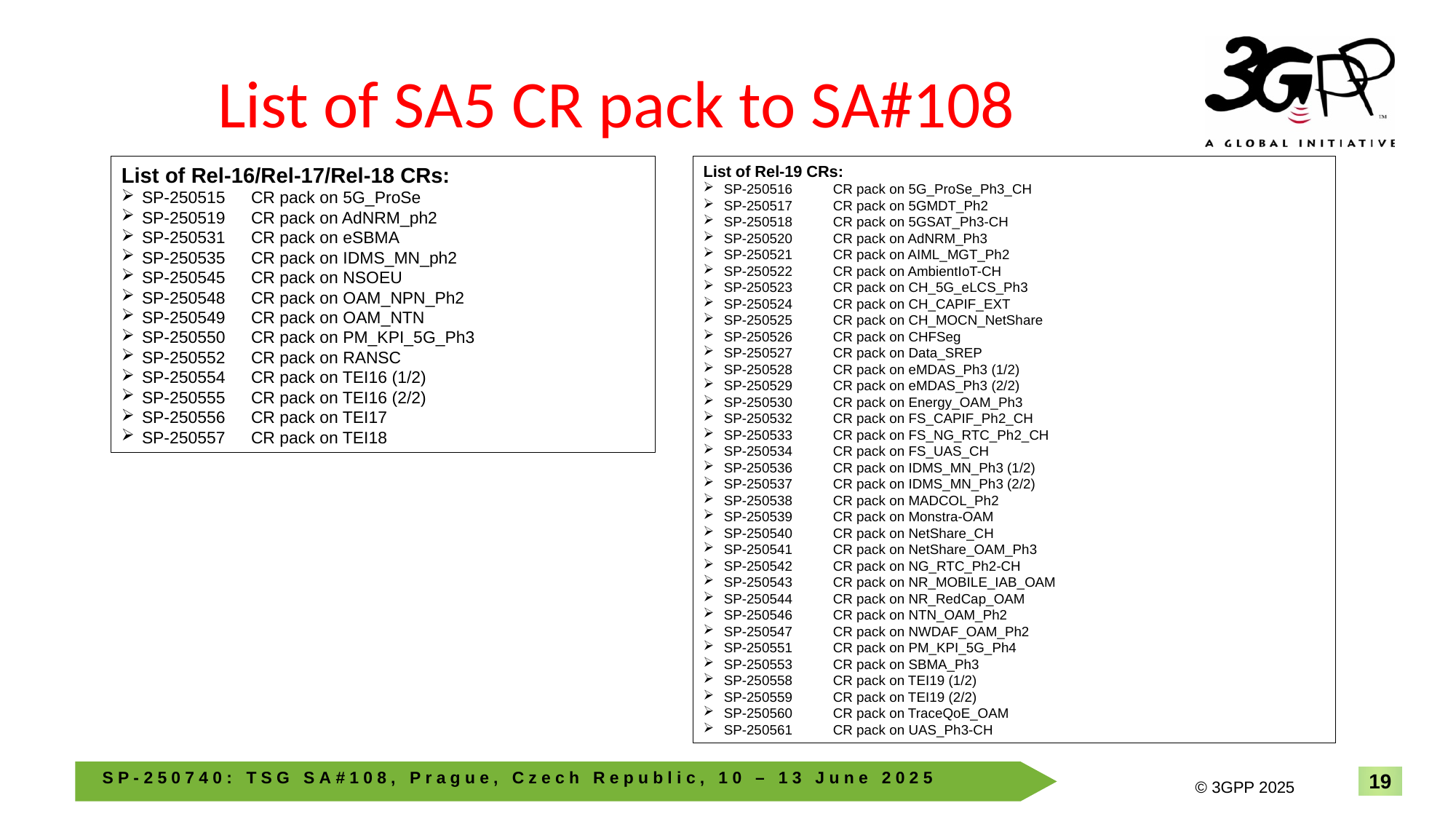

# List of SA5 CR pack to SA#108
List of Rel-16/Rel-17/Rel-18 CRs:
SP-250515	CR pack on 5G_ProSe
SP-250519	CR pack on AdNRM_ph2
SP-250531	CR pack on eSBMA
SP-250535	CR pack on IDMS_MN_ph2
SP-250545	CR pack on NSOEU
SP-250548	CR pack on OAM_NPN_Ph2
SP-250549	CR pack on OAM_NTN
SP-250550	CR pack on PM_KPI_5G_Ph3
SP-250552	CR pack on RANSC
SP-250554	CR pack on TEI16 (1/2)
SP-250555	CR pack on TEI16 (2/2)
SP-250556	CR pack on TEI17
SP-250557	CR pack on TEI18
List of Rel-19 CRs:
SP-250516	CR pack on 5G_ProSe_Ph3_CH
SP-250517	CR pack on 5GMDT_Ph2
SP-250518	CR pack on 5GSAT_Ph3-CH
SP-250520	CR pack on AdNRM_Ph3
SP-250521	CR pack on AIML_MGT_Ph2
SP-250522	CR pack on AmbientIoT-CH
SP-250523	CR pack on CH_5G_eLCS_Ph3
SP-250524	CR pack on CH_CAPIF_EXT
SP-250525	CR pack on CH_MOCN_NetShare
SP-250526	CR pack on CHFSeg
SP-250527	CR pack on Data_SREP
SP-250528	CR pack on eMDAS_Ph3 (1/2)
SP-250529	CR pack on eMDAS_Ph3 (2/2)
SP-250530	CR pack on Energy_OAM_Ph3
SP-250532	CR pack on FS_CAPIF_Ph2_CH
SP-250533	CR pack on FS_NG_RTC_Ph2_CH
SP-250534	CR pack on FS_UAS_CH
SP-250536	CR pack on IDMS_MN_Ph3 (1/2)
SP-250537	CR pack on IDMS_MN_Ph3 (2/2)
SP-250538	CR pack on MADCOL_Ph2
SP-250539	CR pack on Monstra-OAM
SP-250540	CR pack on NetShare_CH
SP-250541	CR pack on NetShare_OAM_Ph3
SP-250542	CR pack on NG_RTC_Ph2-CH
SP-250543	CR pack on NR_MOBILE_IAB_OAM
SP-250544	CR pack on NR_RedCap_OAM
SP-250546	CR pack on NTN_OAM_Ph2
SP-250547	CR pack on NWDAF_OAM_Ph2
SP-250551	CR pack on PM_KPI_5G_Ph4
SP-250553	CR pack on SBMA_Ph3
SP-250558	CR pack on TEI19 (1/2)
SP-250559	CR pack on TEI19 (2/2)
SP-250560	CR pack on TraceQoE_OAM
SP-250561	CR pack on UAS_Ph3-CH